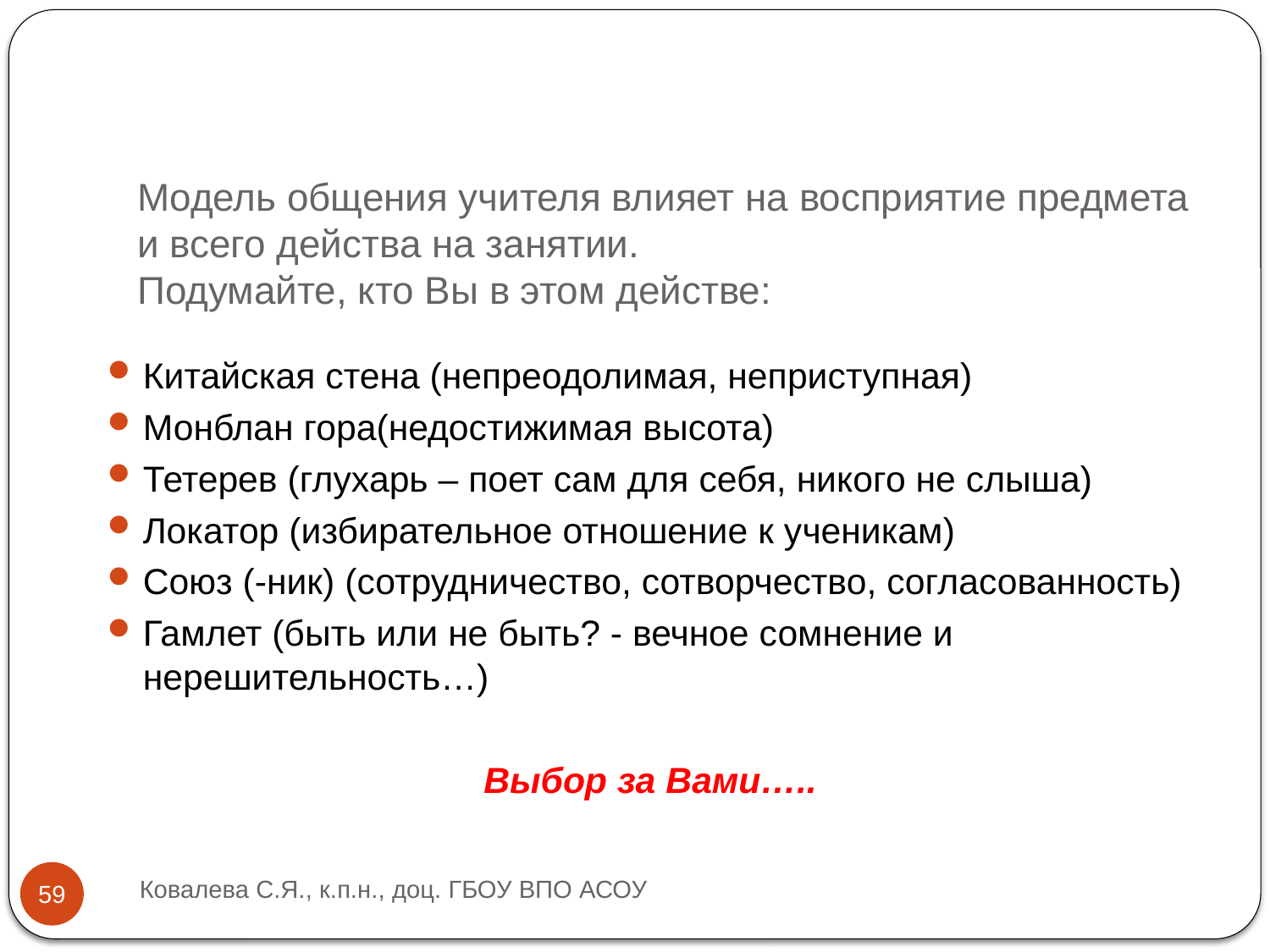

# Модель общения учителя влияет на восприятие предмета и всего действа на занятии. Подумайте, кто Вы в этом действе:
Китайская стена (непреодолимая, неприступная)
Монблан гора(недостижимая высота)
Тетерев (глухарь – поет сам для себя, никого не слыша)
Локатор (избирательное отношение к ученикам)
Союз (-ник) (сотрудничество, сотворчество, согласованность)
Гамлет (быть или не быть? - вечное сомнение и нерешительность…)

Выбор за Вами…..

Ковалева С.Я., к.п.н., доц. ГБОУ ВПО АСОУ
59